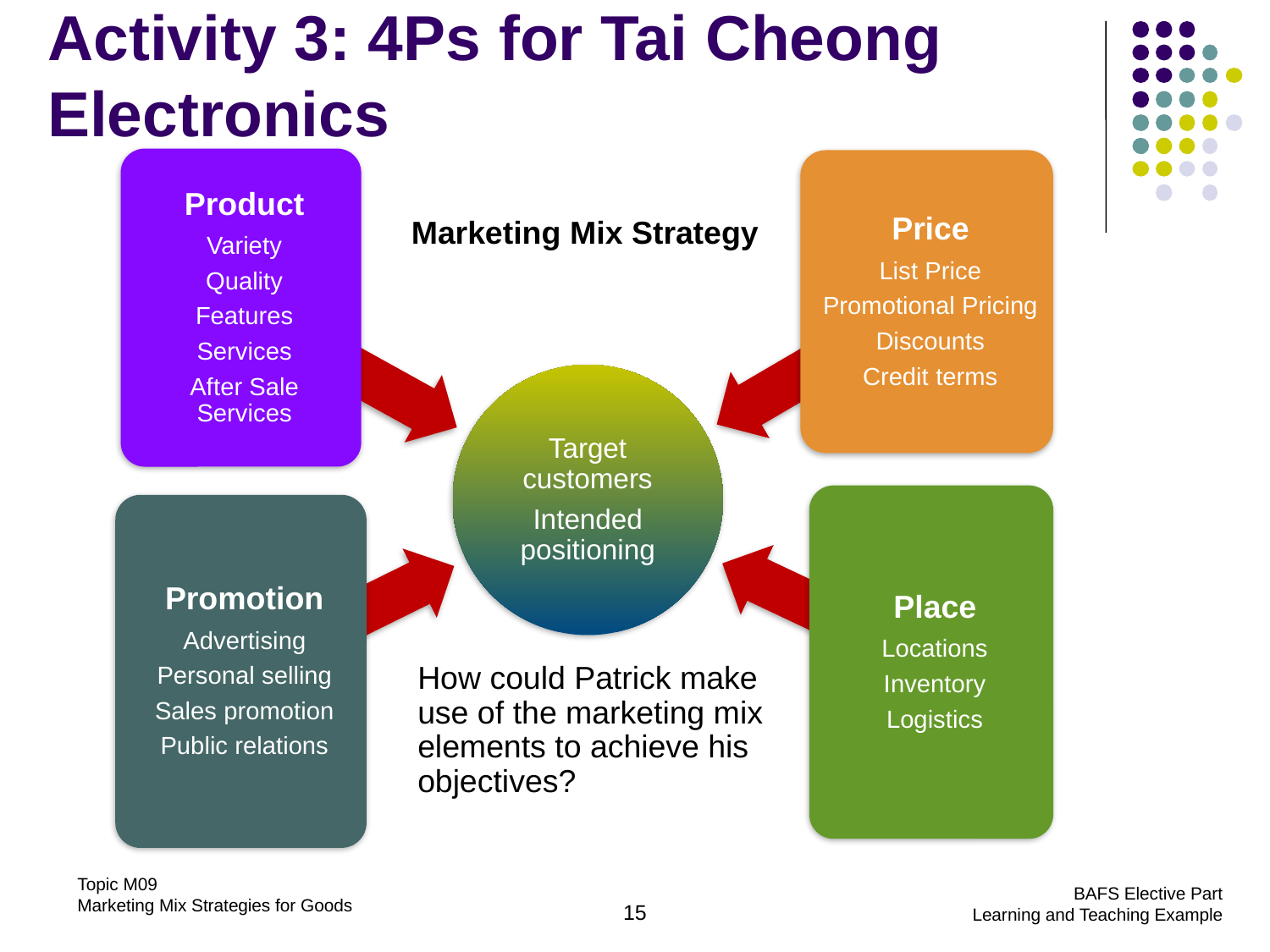

# Activity 3: 4Ps for Tai Cheong Electronics
Target customers
Intended positioning
Promotion
Advertising
Personal selling
Sales promotion
Public relations
Product
Variety
Quality
Features
Services
After Sale Services
Price
List Price
Promotional Pricing
Discounts
Credit terms
Place
Locations
Inventory
Logistics
Marketing Mix Strategy
How could Patrick make use of the marketing mix elements to achieve his objectives?

15